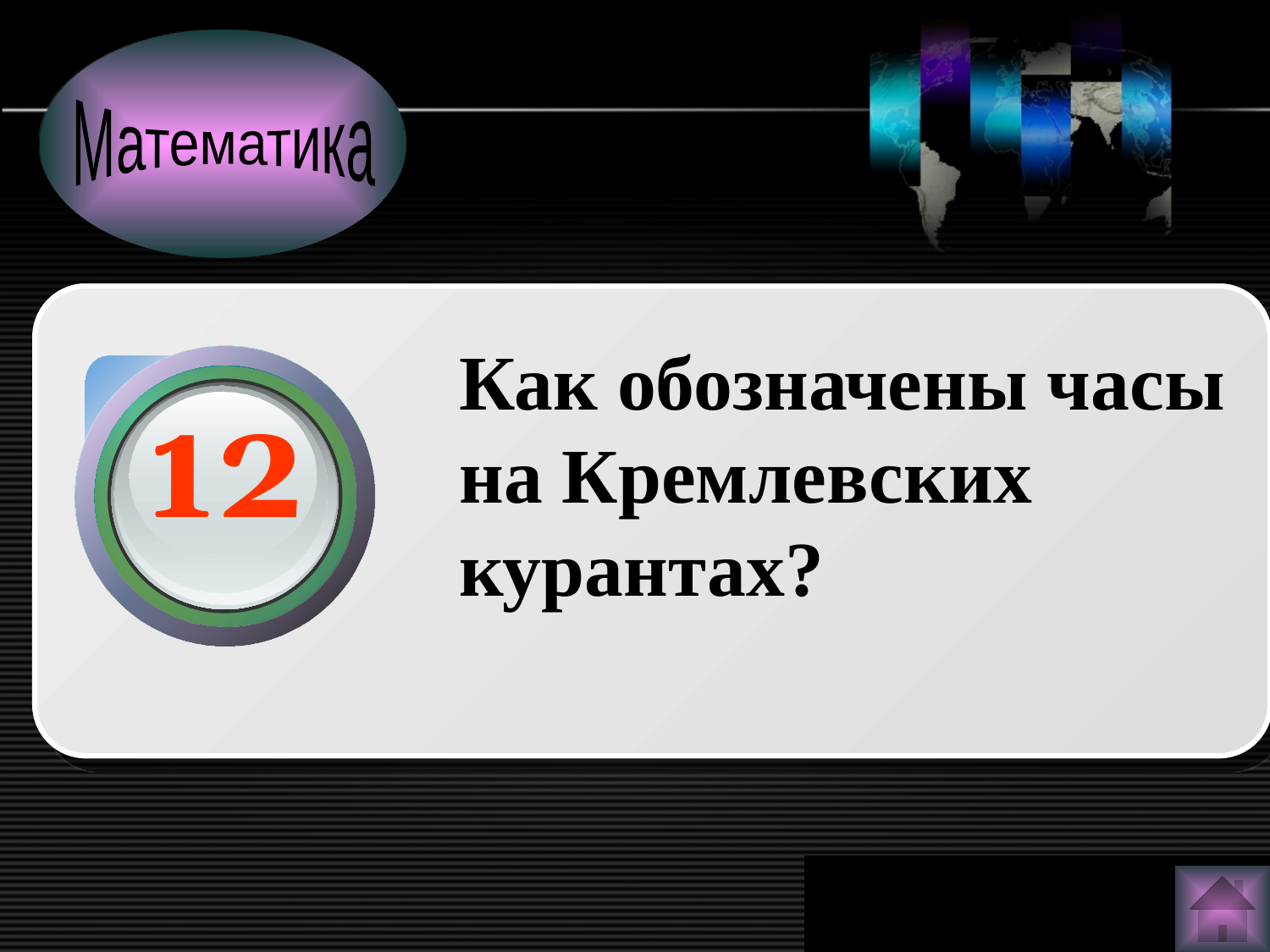

Математика

Как обозначены часы на Кремлевских курантах?

12

www.themegallery.com